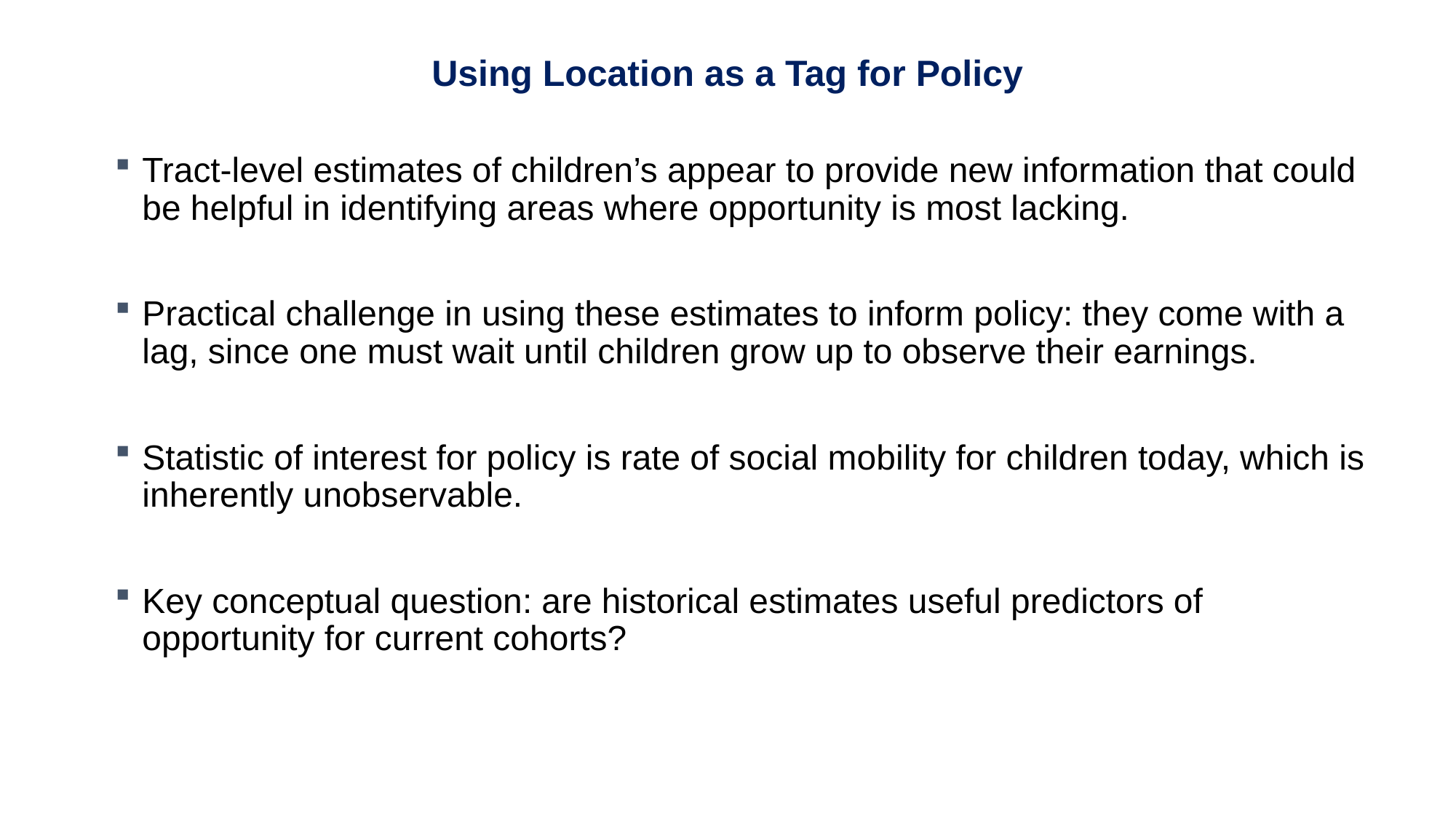

Using Location as a Tag for Policy
Tract-level estimates of children’s appear to provide new information that could be helpful in identifying areas where opportunity is most lacking.

Practical challenge in using these estimates to inform policy: they come with a lag, since one must wait until children grow up to observe their earnings.

Statistic of interest for policy is rate of social mobility for children today, which is inherently unobservable.

Key conceptual question: are historical estimates useful predictors of opportunity for current cohorts?